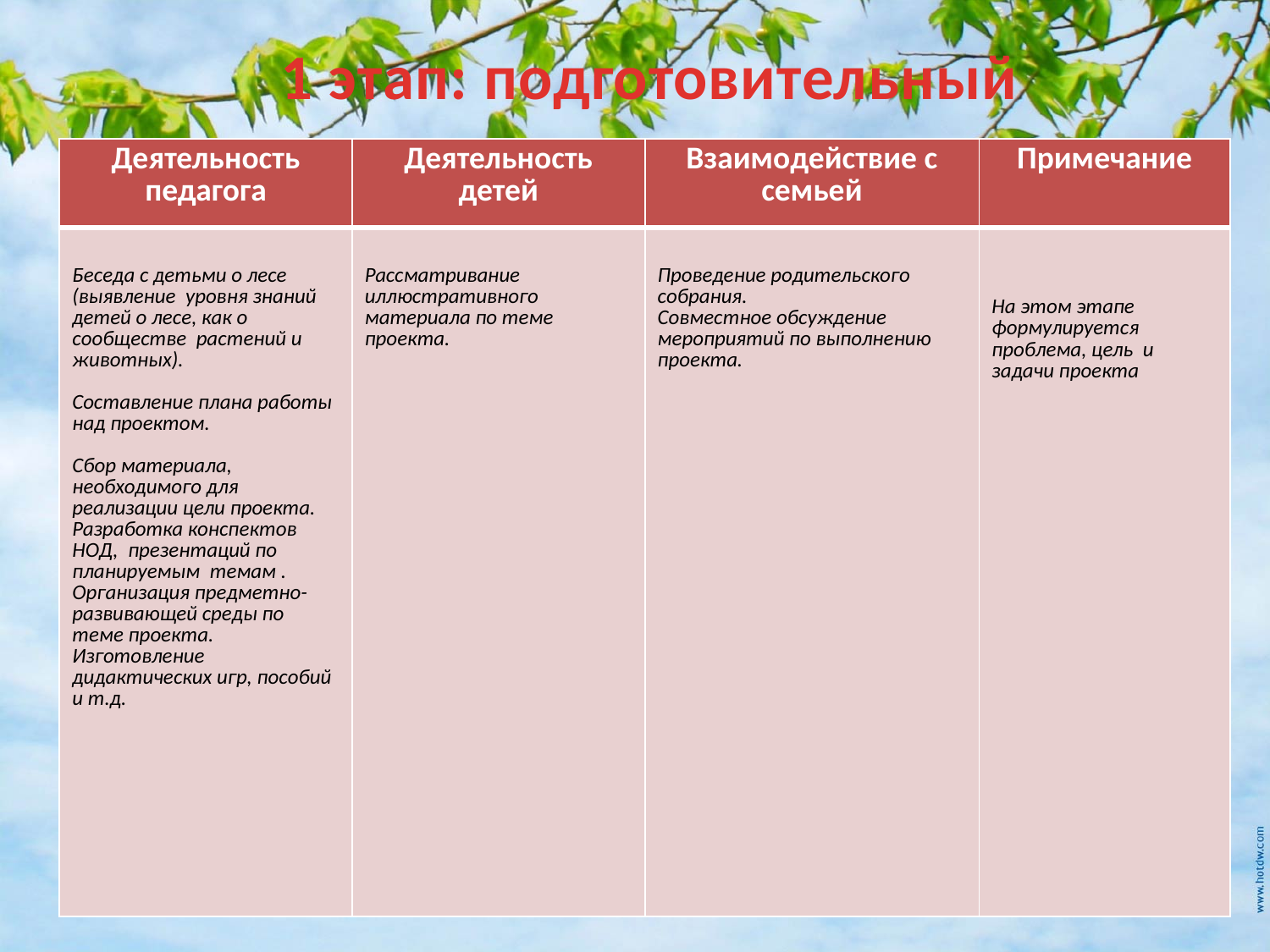

1 этап: подготовительный
| Деятельность педагога | Деятельность детей | Взаимодействие с семьей | Примечание |
| --- | --- | --- | --- |
| Беседа с детьми о лесе (выявление уровня знаний детей о лесе, как о сообществе растений и животных).   Составление плана работы над проектом.   Сбор материала, необходимого для реализации цели проекта. Разработка конспектов НОД, презентаций по планируемым темам . Организация предметно-развивающей среды по теме проекта. Изготовление дидактических игр, пособий и т.д. | Рассматривание иллюстративного материала по теме проекта. | Проведение родительского собрания. Совместное обсуждение мероприятий по выполнению проекта. | На этом этапе формулируется проблема, цель и задачи проекта |